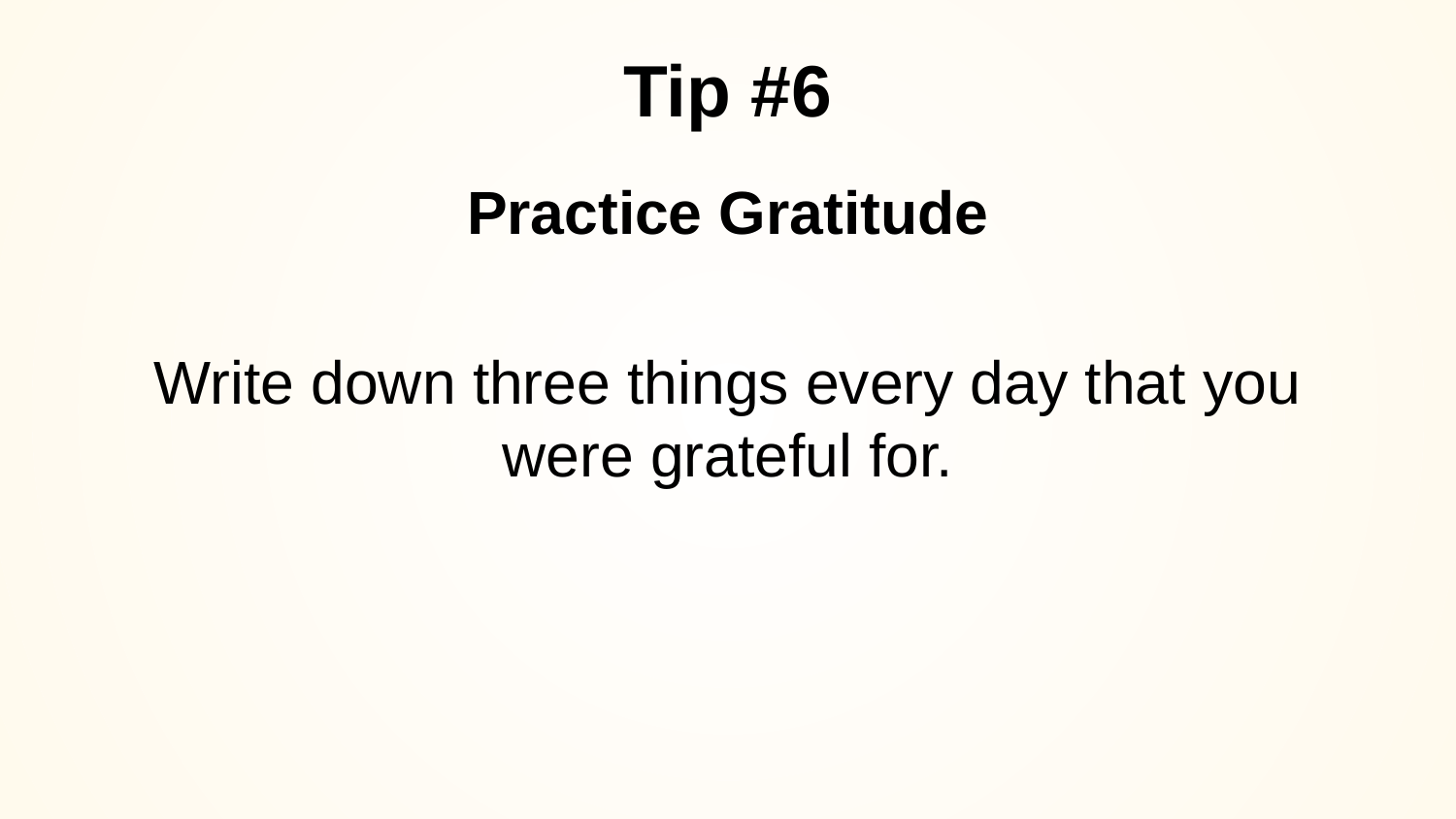

# Tip #6
Practice Gratitude

Write down three things every day that you were grateful for.